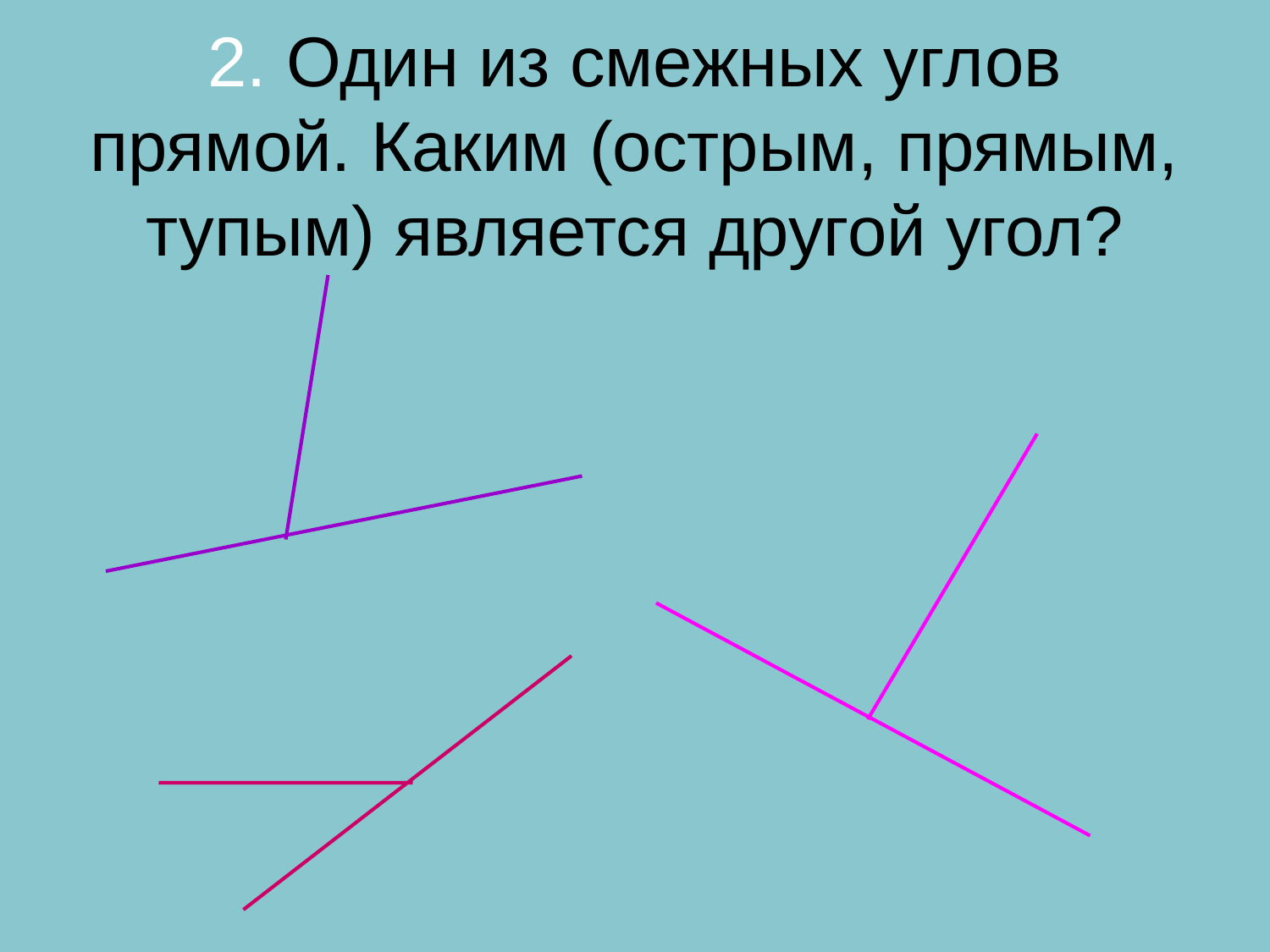

# 2. Один из смежных углов прямой. Каким (острым, прямым, тупым) является другой угол?